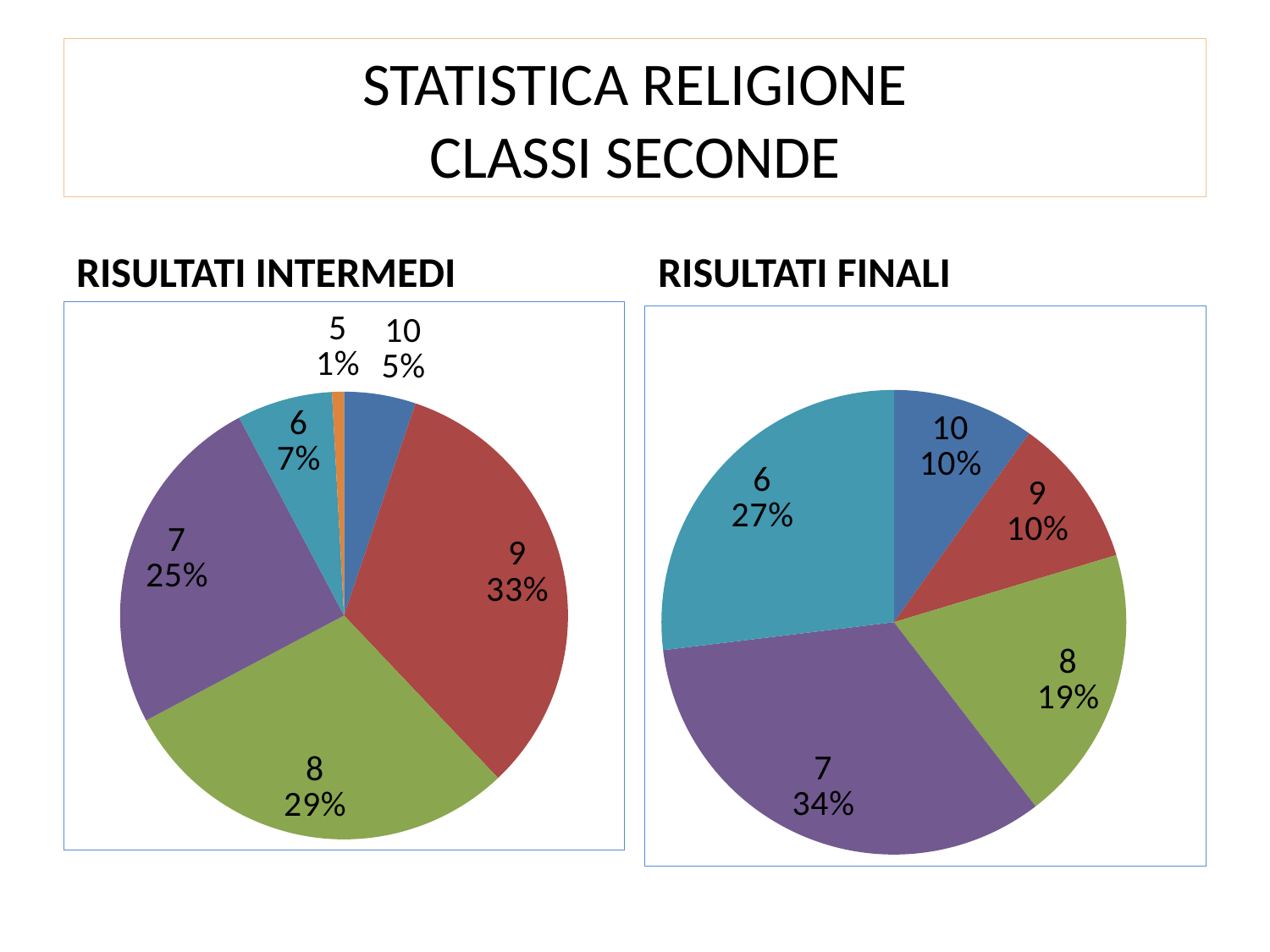

# STATISTICA RELIGIONE CLASSI SECONDE
RISULTATI INTERMEDI
RISULTATI FINALI

### Chart

| Category | C.SECONDE |
|---|---|
| 10 | 6.0 |
| 9 | 38.0 |
| 8 | 34.0 |
| 7 | 29.0 |
| 6 | 8.0 |
| 5 | 1.0 |
| 4 | 0.0 |

### Chart

| Category | C.SECONDE |
|---|---|
| 10 | 18.0 |
| 9 | 19.0 |
| 8 | 35.0 |
| 7 | 61.0 |
| 6 | 49.0 |
| 5 | 0.0 |
| 4 | 0.0 |